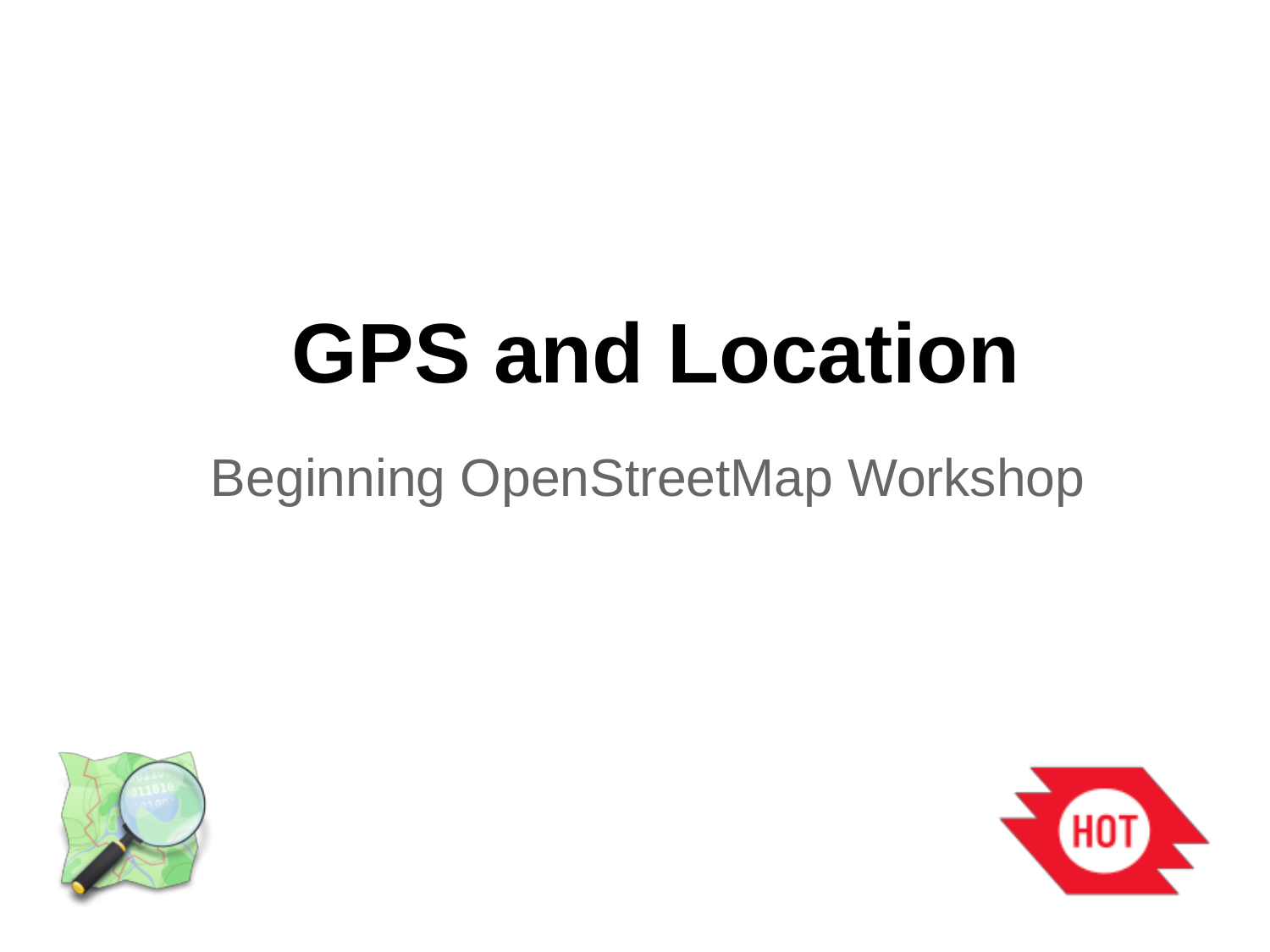

# GPS and Location
Beginning OpenStreetMap Workshop